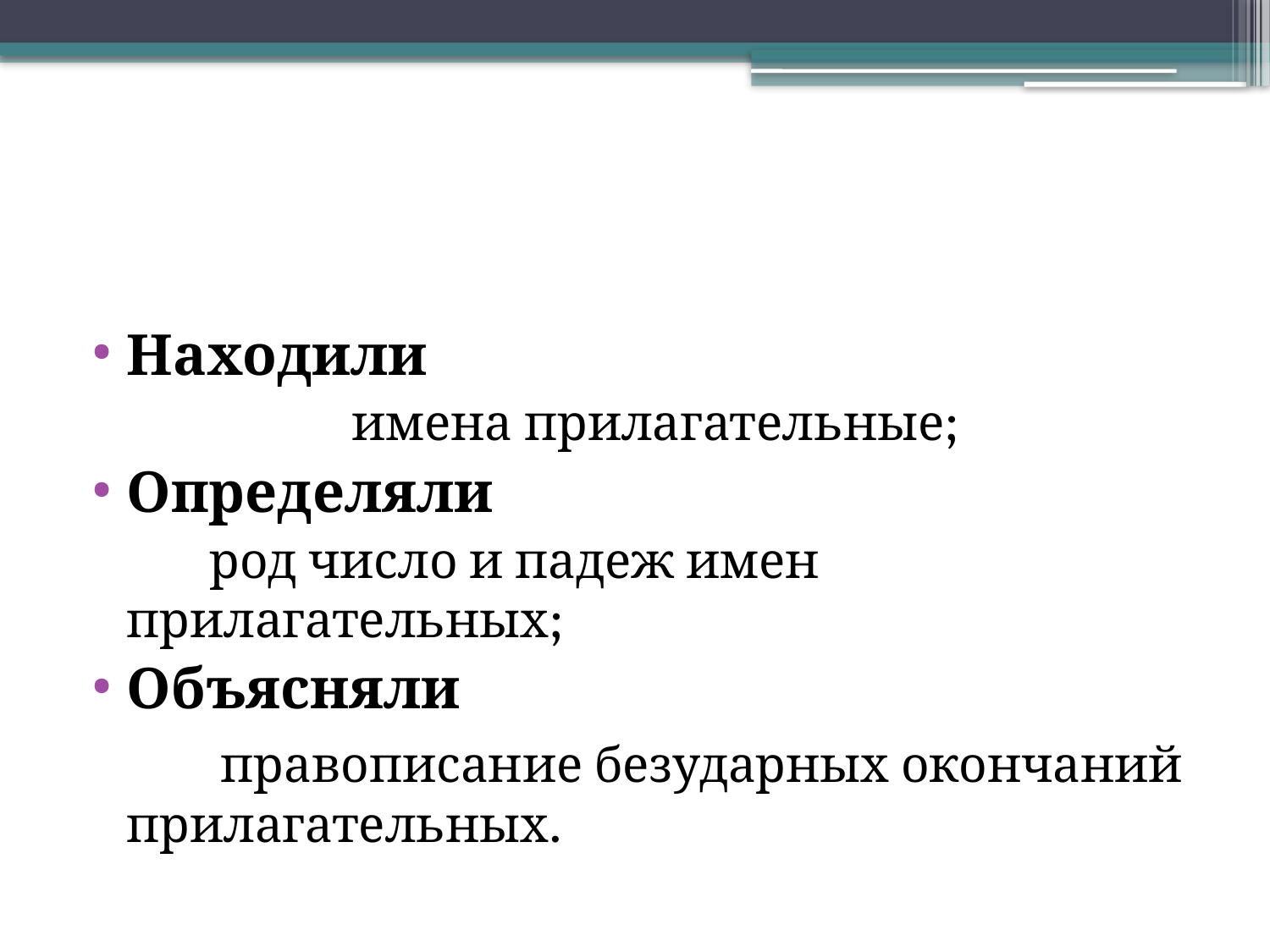

#
Находили
                      имена прилагательные;
Определяли
          род число и падеж имен прилагательных;
Объясняли
         правописание безударных окончаний прилагательных.